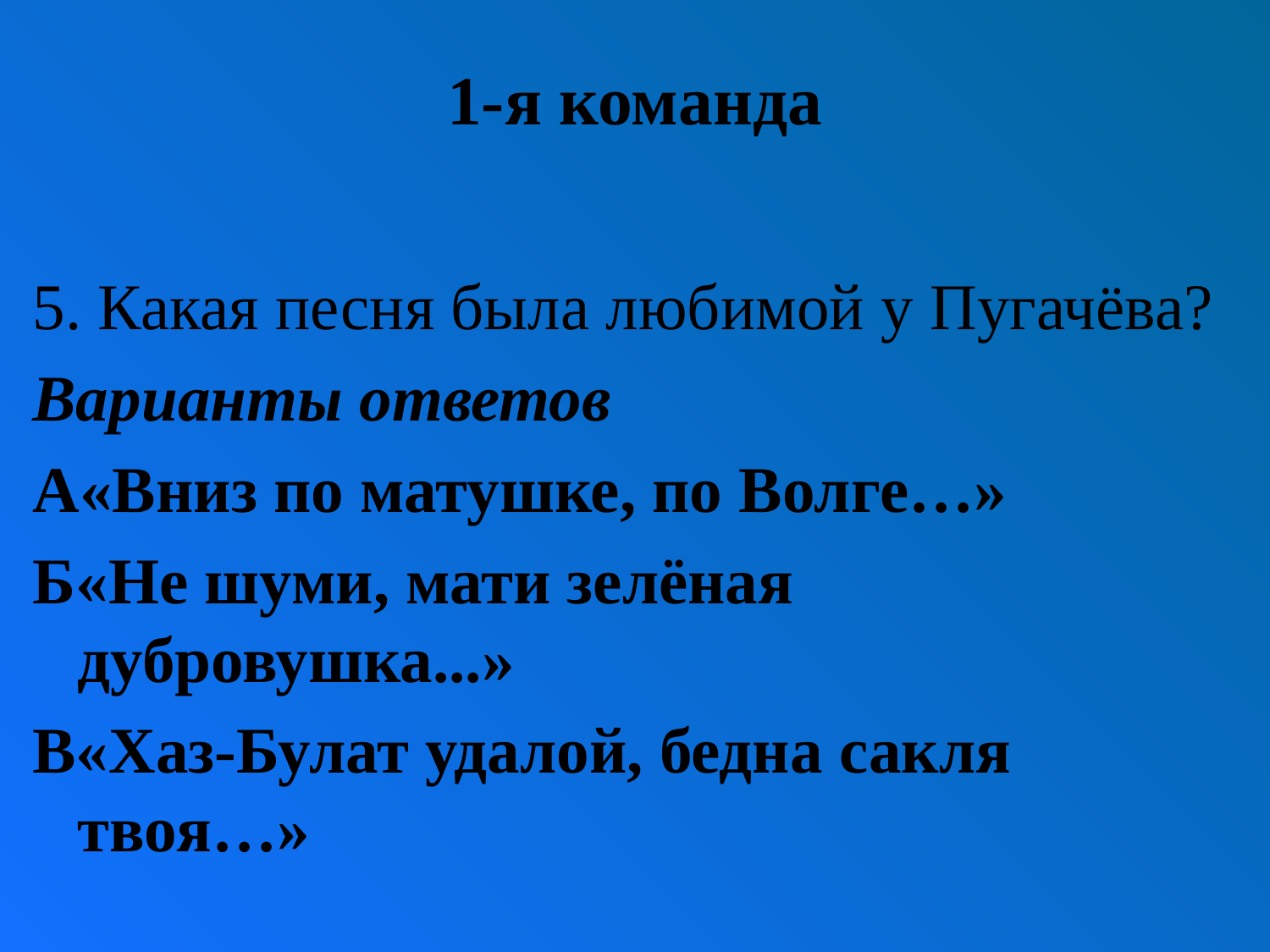

# 1-я команда
5. Какая песня была любимой у Пугачёва?
Варианты ответов
А«Вниз по матушке, по Волге…»
Б«Не шуми, мати зелёная дубровушка...»
В«Хаз-Булат удалой, бедна сакля твоя…»